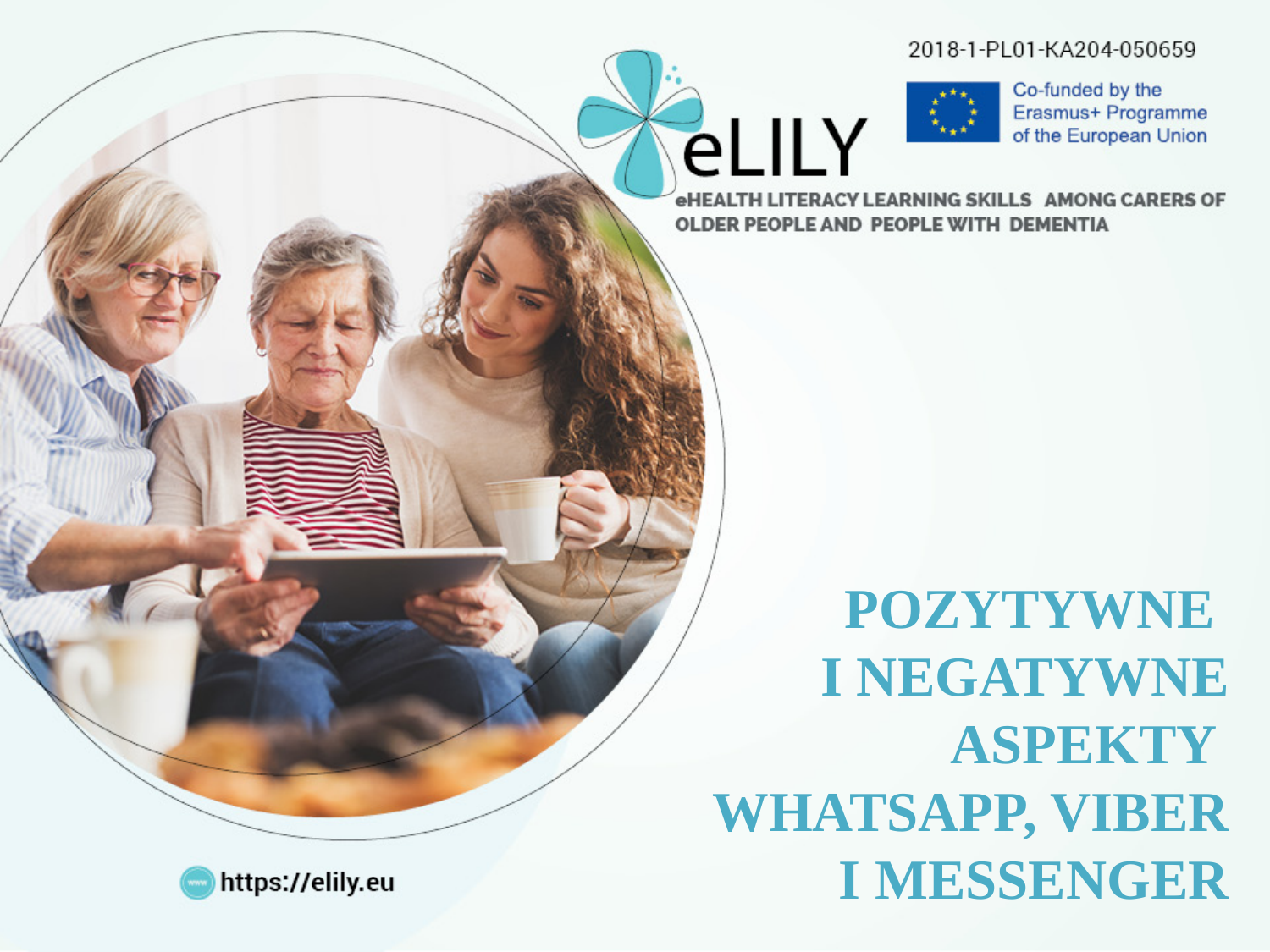

POZYTYWNE
i NEGATYwNE ASPEkTY
 WHATSAPP, VIBER
 I MESSENGER